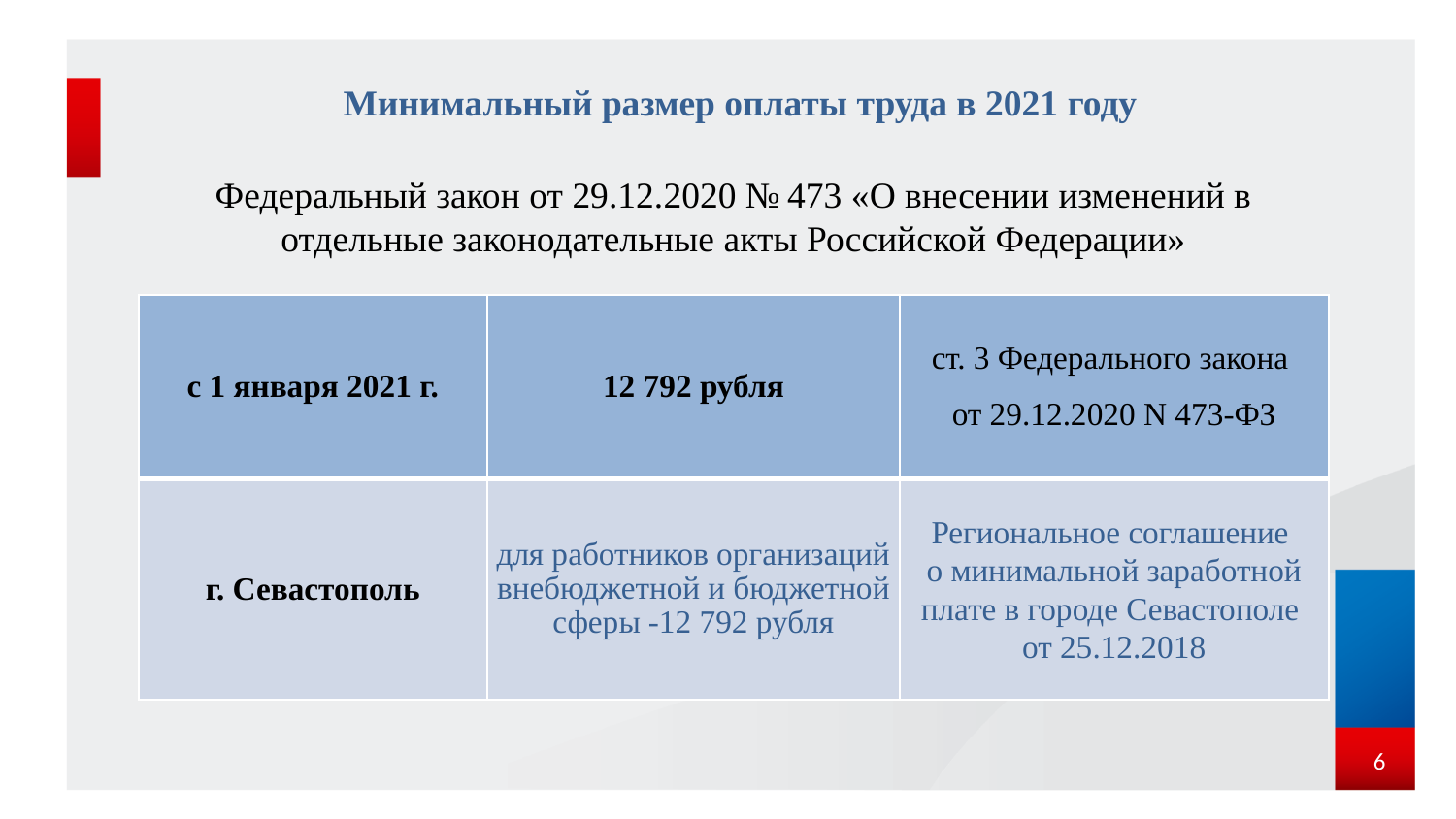

# Минимальный размер оплаты труда в 2021 году
Федеральный закон от 29.12.2020 № 473 «О внесении изменений в отдельные законодательные акты Российской Федерации»
| с 1 января 2021 г. | 12 792 рубля | ст. 3 Федерального закона  от 29.12.2020 N 473-ФЗ |
| --- | --- | --- |
| г. Севастополь | для работников организаций внебюджетной и бюджетной сферы -12 792 рубля | Региональное соглашение  о минимальной заработной плате в городе Севастополе от 25.12.2018 |
6